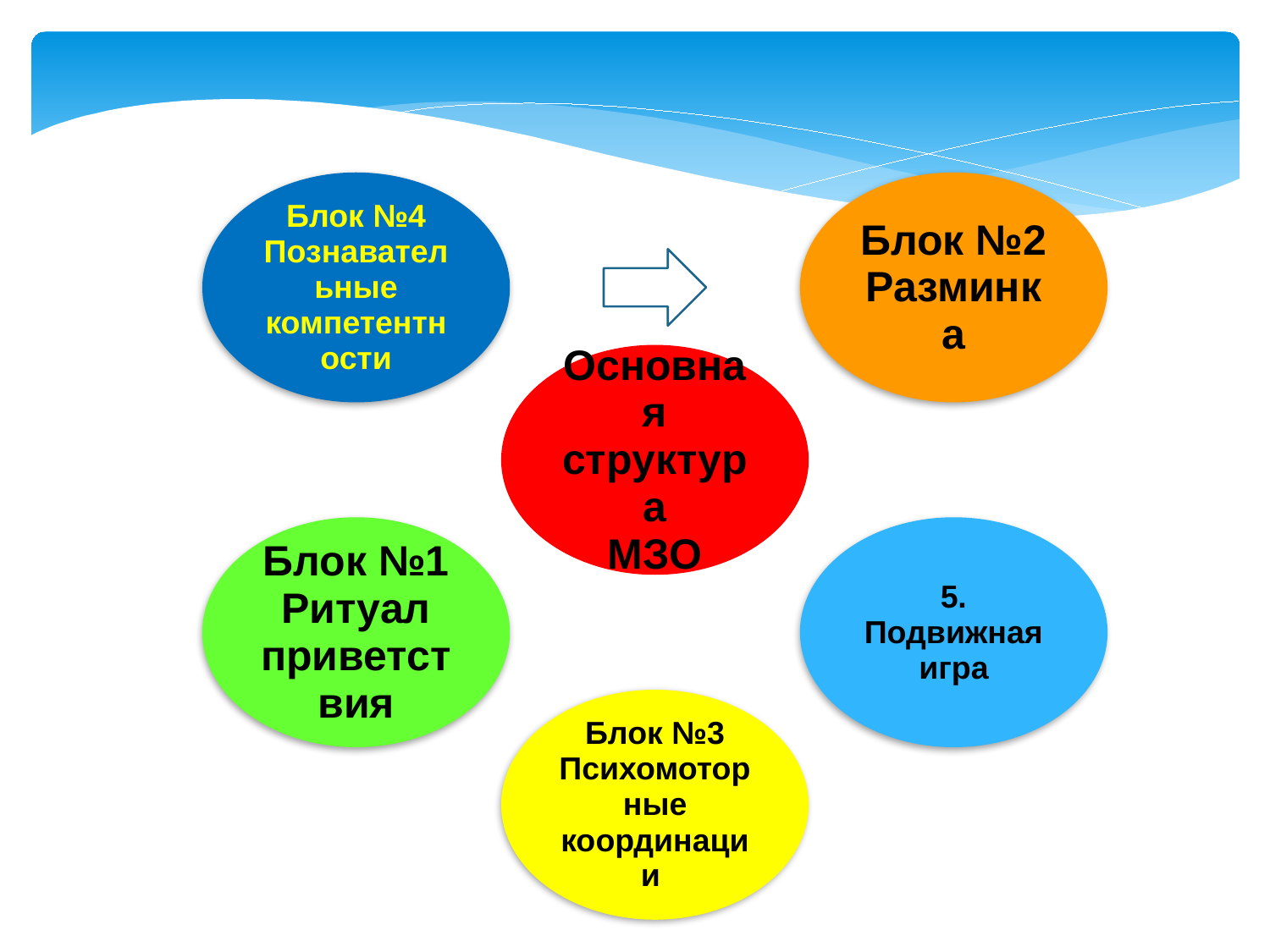

Основная структура
МЗО
Блок №2
Разминка
Блок №3
Психомоторные координации
Блок №4
Познавательные компетентности
Блок №1
Ритуал приветствия
5.
Подвижная
игра